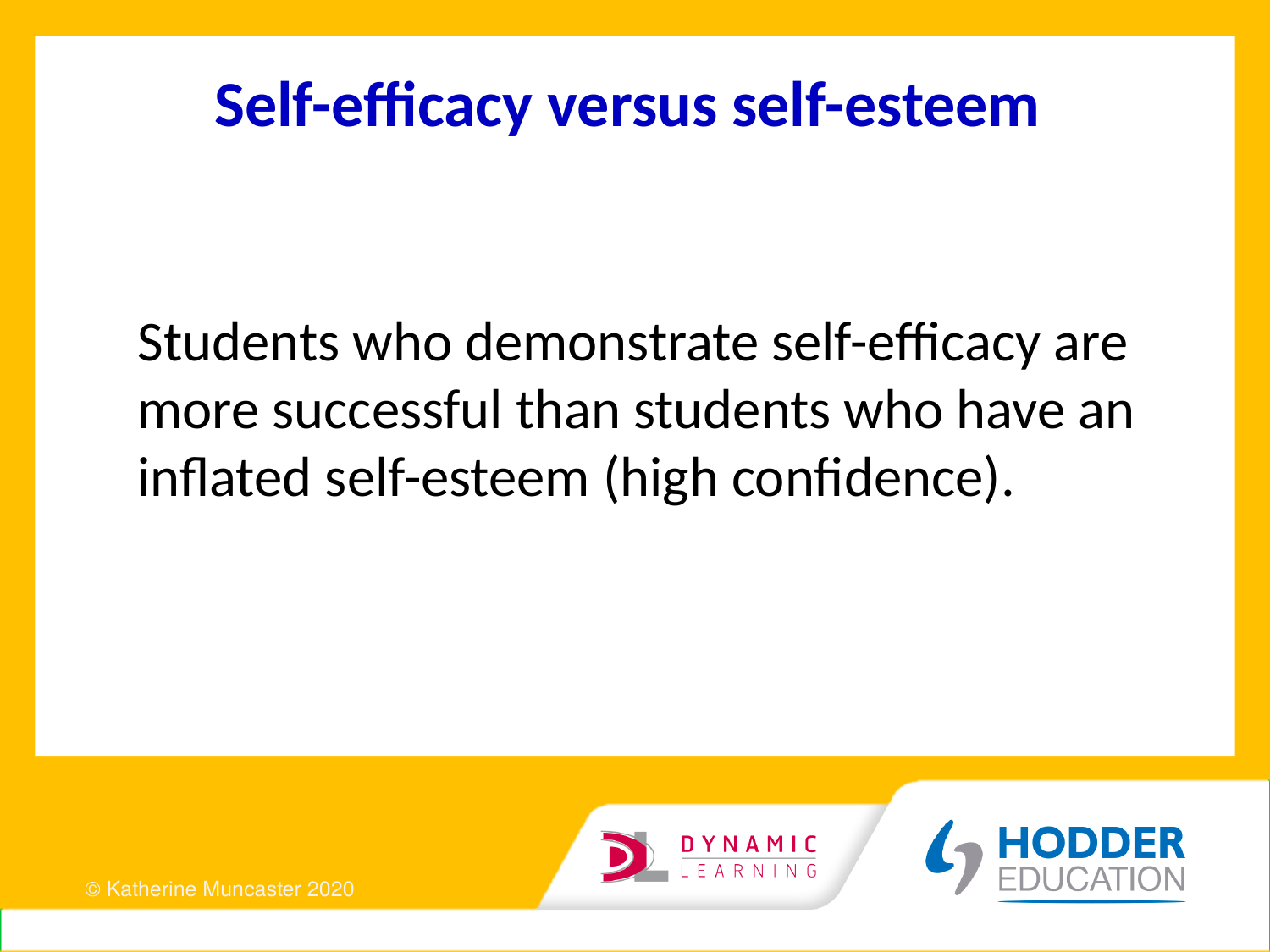

# Self-efficacy versus self-esteem
Students who demonstrate self-efficacy are more successful than students who have an inflated self-esteem (high confidence).